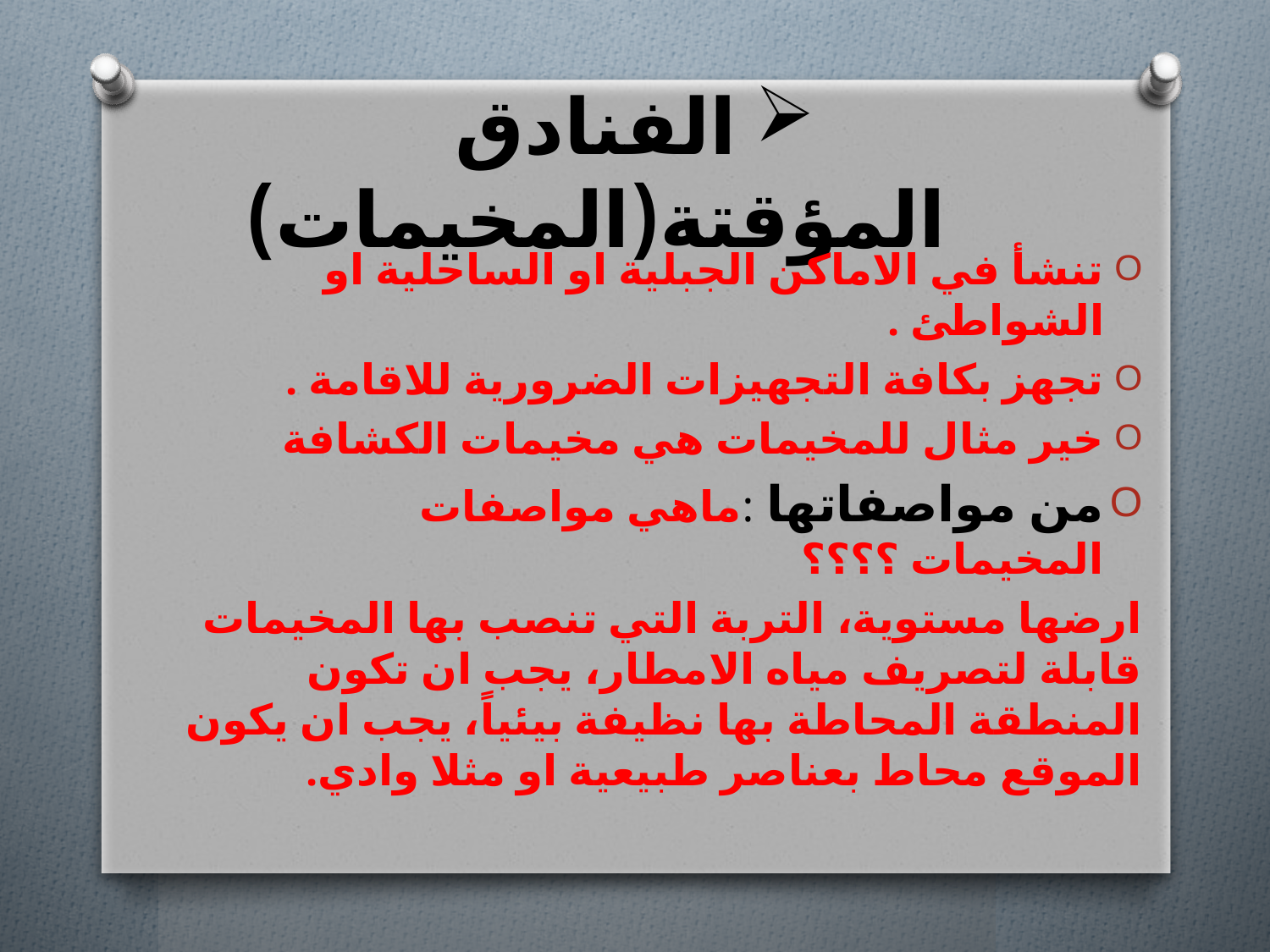

# الفنادق المؤقتة(المخيمات)
تنشأ في الاماكن الجبلية او الساحلية او الشواطئ .
تجهز بكافة التجهيزات الضرورية للاقامة .
خير مثال للمخيمات هي مخيمات الكشافة
من مواصفاتها :ماهي مواصفات المخيمات ؟؟؟؟
ارضها مستوية، التربة التي تنصب بها المخيمات قابلة لتصريف مياه الامطار، يجب ان تكون المنطقة المحاطة بها نظيفة بيئياً، يجب ان يكون الموقع محاط بعناصر طبيعية او مثلا وادي.